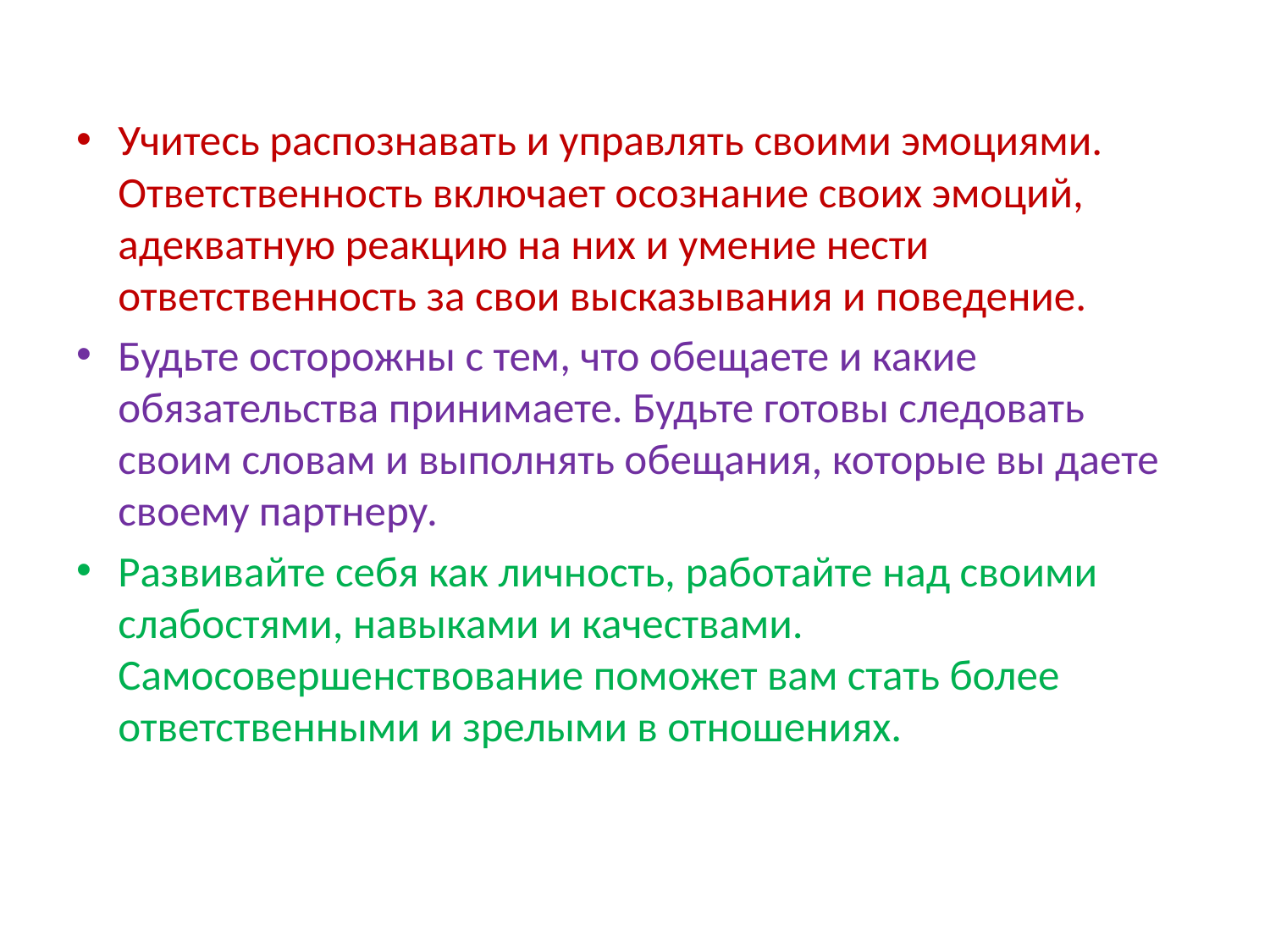

#
Учитесь распознавать и управлять своими эмоциями. Ответственность включает осознание своих эмоций, адекватную реакцию на них и умение нести ответственность за свои высказывания и поведение.
Будьте осторожны с тем, что обещаете и какие обязательства принимаете. Будьте готовы следовать своим словам и выполнять обещания, которые вы даете своему партнеру.
Развивайте себя как личность, работайте над своими слабостями, навыками и качествами. Самосовершенствование поможет вам стать более ответственными и зрелыми в отношениях.